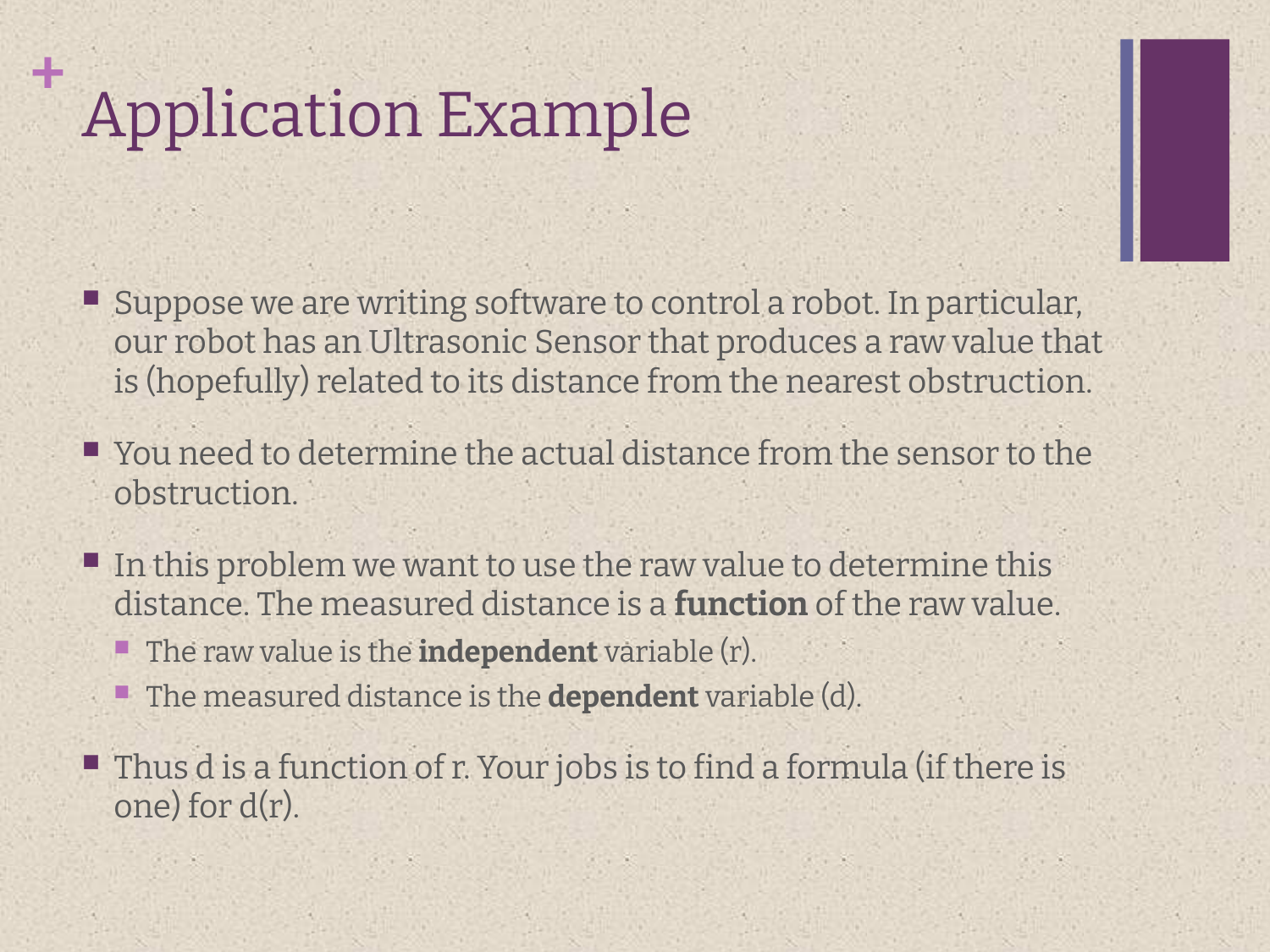

# Application Example
Suppose we are writing software to control a robot. In particular, our robot has an Ultrasonic Sensor that produces a raw value that is (hopefully) related to its distance from the nearest obstruction.
You need to determine the actual distance from the sensor to the obstruction.
In this problem we want to use the raw value to determine this distance. The measured distance is a function of the raw value.
The raw value is the independent variable (r).
The measured distance is the dependent variable (d).
Thus d is a function of r. Your jobs is to find a formula (if there is one) for d(r).